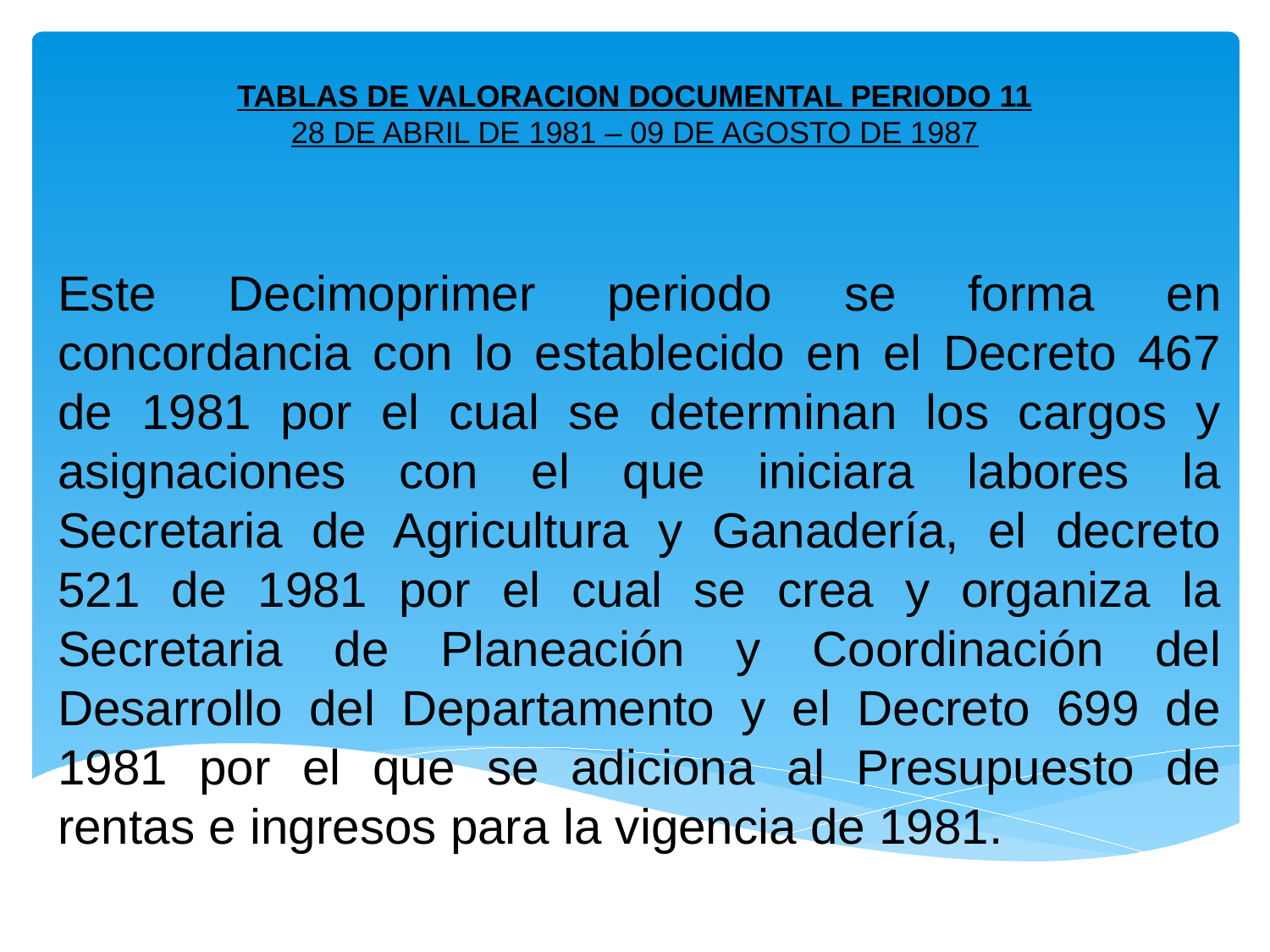

# TABLAS DE VALORACION DOCUMENTAL PERIODO 11 28 DE ABRIL DE 1981 – 09 DE AGOSTO DE 1987

Este Decimoprimer periodo se forma en concordancia con lo establecido en el Decreto 467 de 1981 por el cual se determinan los cargos y asignaciones con el que iniciara labores la Secretaria de Agricultura y Ganadería, el decreto 521 de 1981 por el cual se crea y organiza la Secretaria de Planeación y Coordinación del Desarrollo del Departamento y el Decreto 699 de 1981 por el que se adiciona al Presupuesto de rentas e ingresos para la vigencia de 1981.